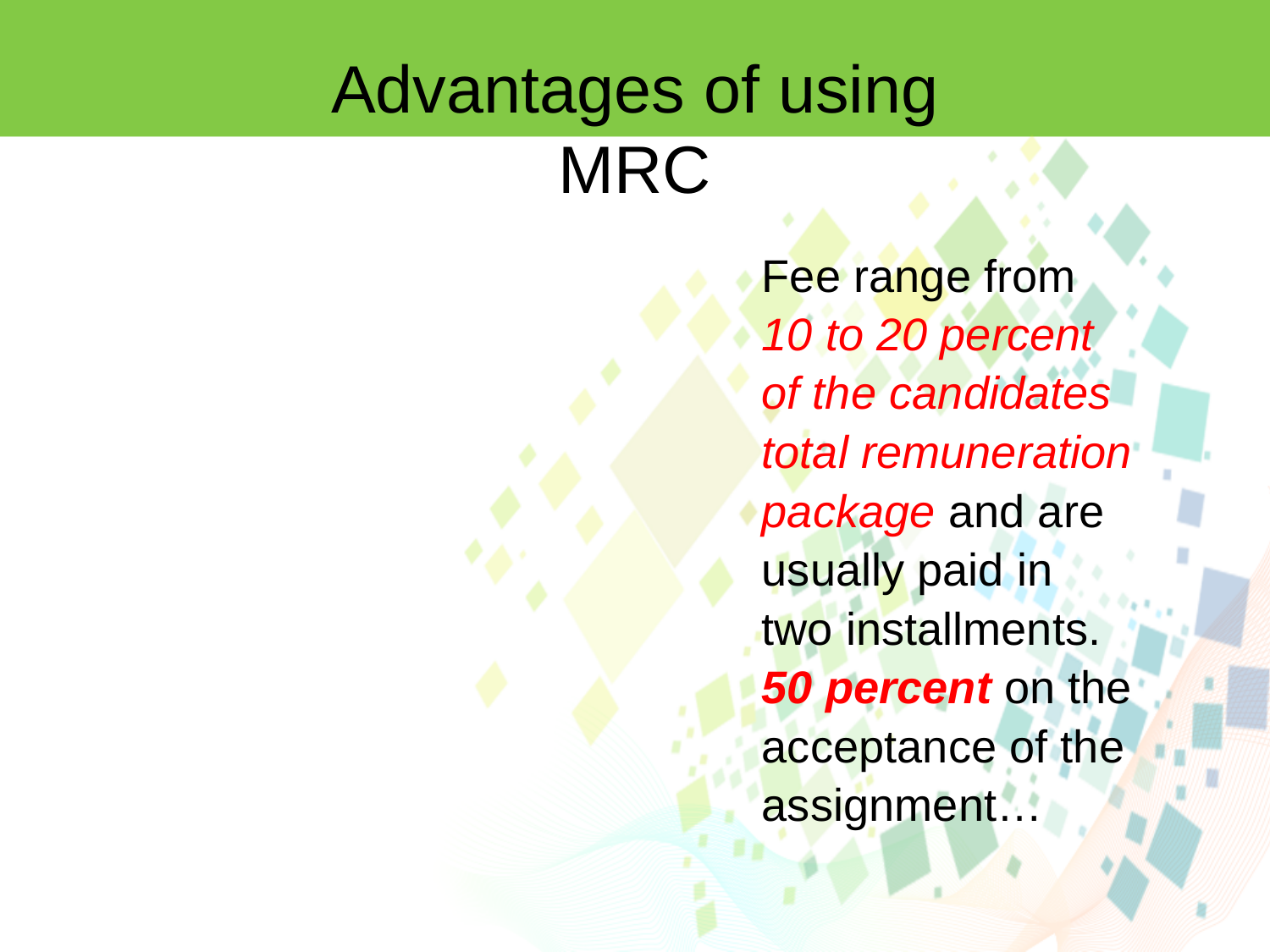

Advantages of using MRC
Fee range from 10 to 20 percent of the candidates total remuneration package and are usually paid in two installments. 50 percent on the acceptance of the assignment…